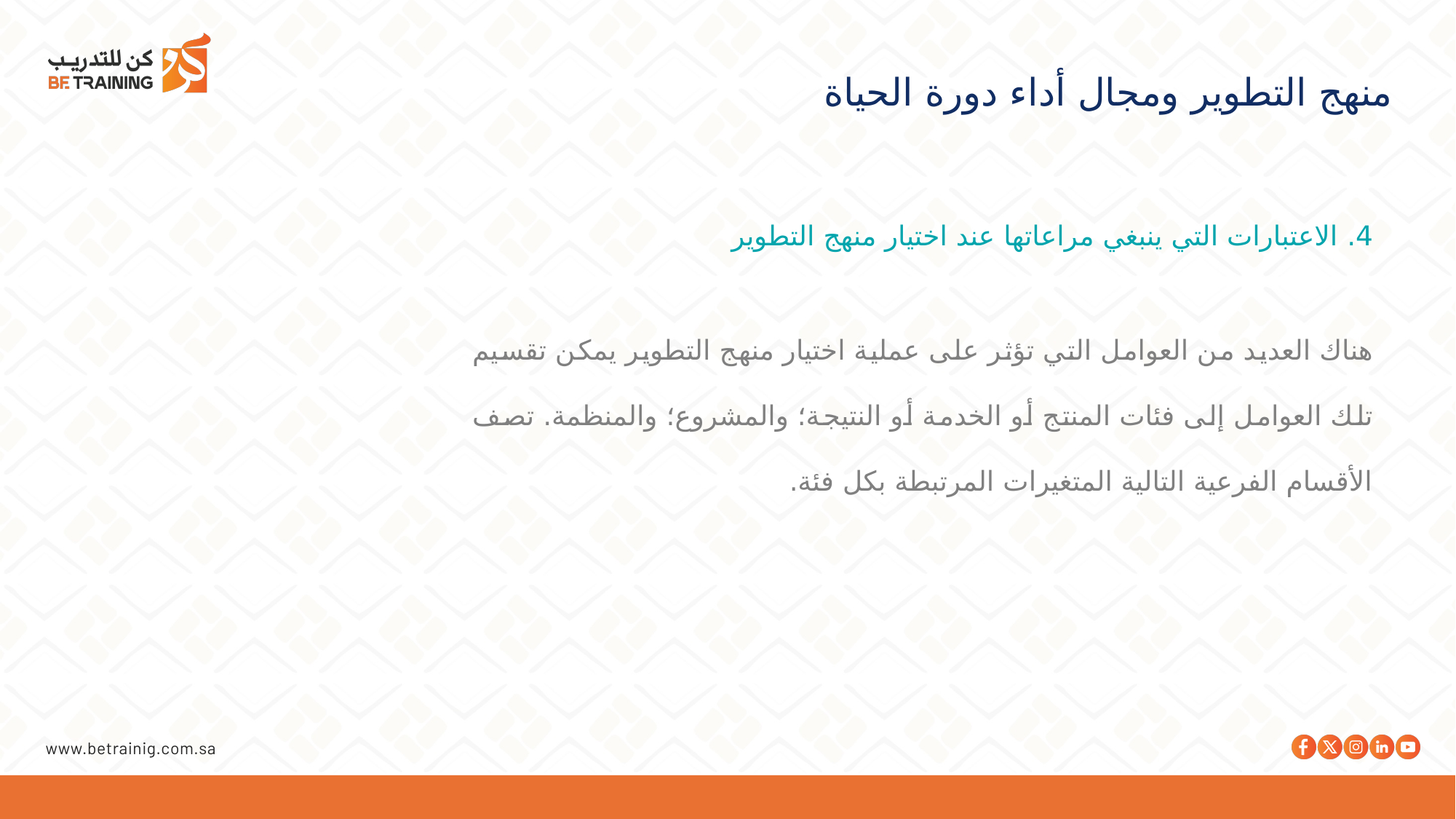

منهج التطوير ومجال أداء دورة الحياة
4. الاعتبارات التي ينبغي مراعاتها عند اختيار منهج التطوير

هناك العديد من العوامل التي تؤثر على عملية اختيار منهج التطوير يمكن تقسيم تلك العوامل إلى فئات المنتج أو الخدمة أو النتيجة؛ والمشروع؛ والمنظمة. تصف الأقسام الفرعية التالية المتغيرات المرتبطة بكل فئة.